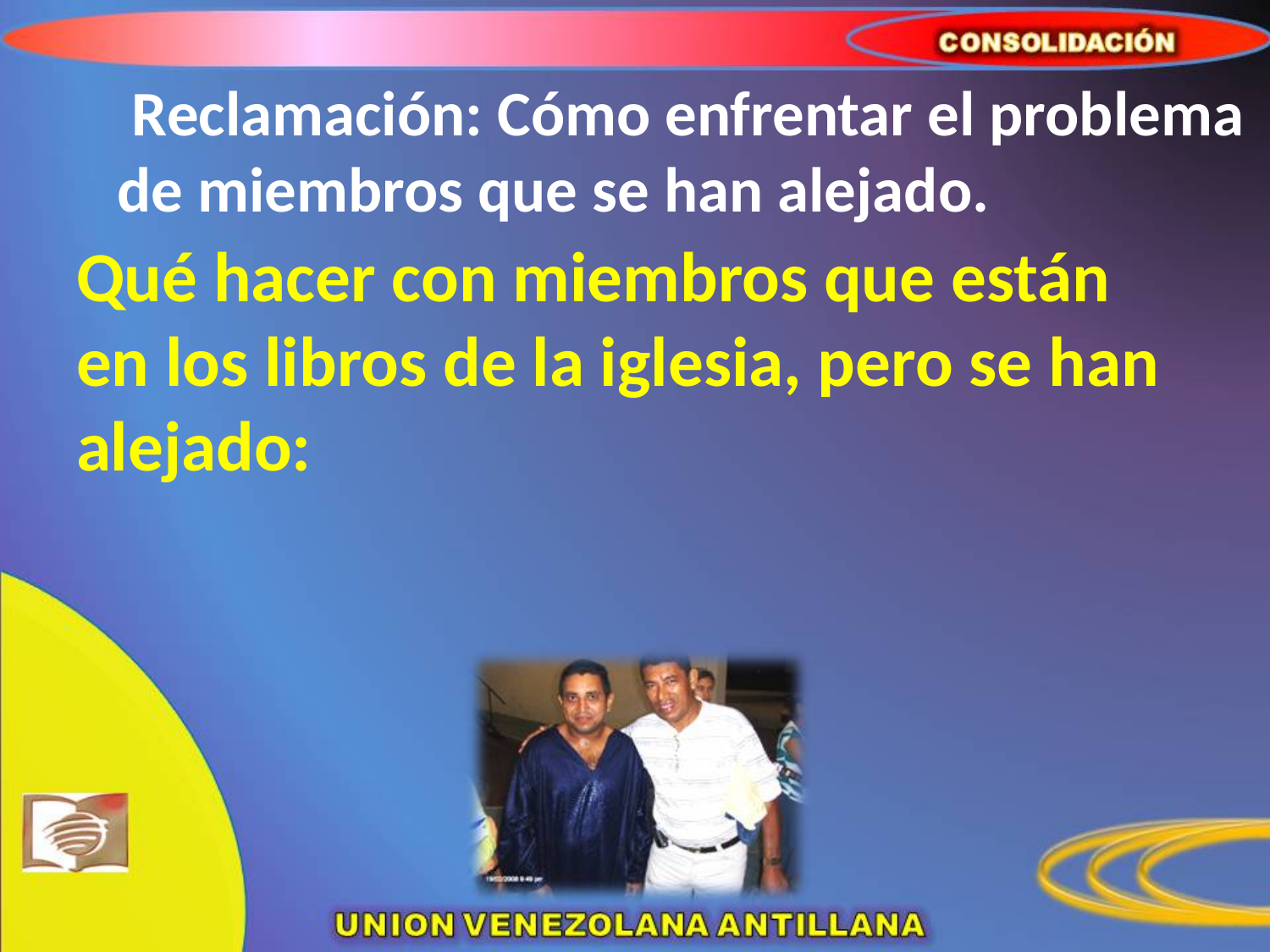

# Reclamación: Cómo enfrentar el problema de miembros que se han alejado.
	Qué hacer con miembros que están en los libros de la iglesia, pero se han alejado: